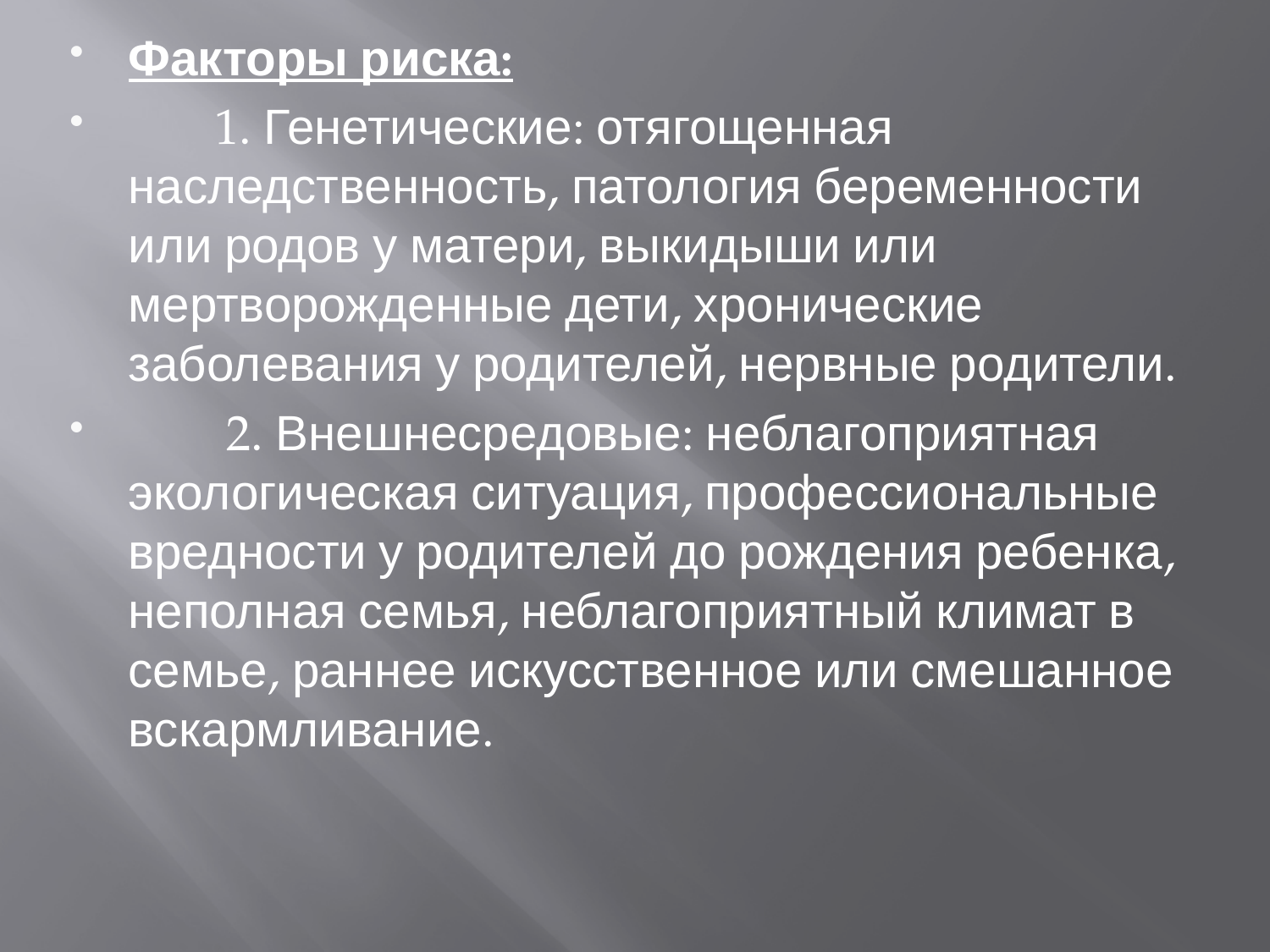

Факторы риска:
       1. Генетические: отягощенная наследственность, патология беременности или родов у матери, выкидыши или мертворожденные дети, хронические заболевания у родителей, нервные родители.
        2. Внешнесредовые: неблагоприятная экологическая ситуация, профессиональные вредности у родителей до рождения ребенка, неполная семья, неблагоприятный климат в семье, раннее искусственное или смешанное вскармливание.